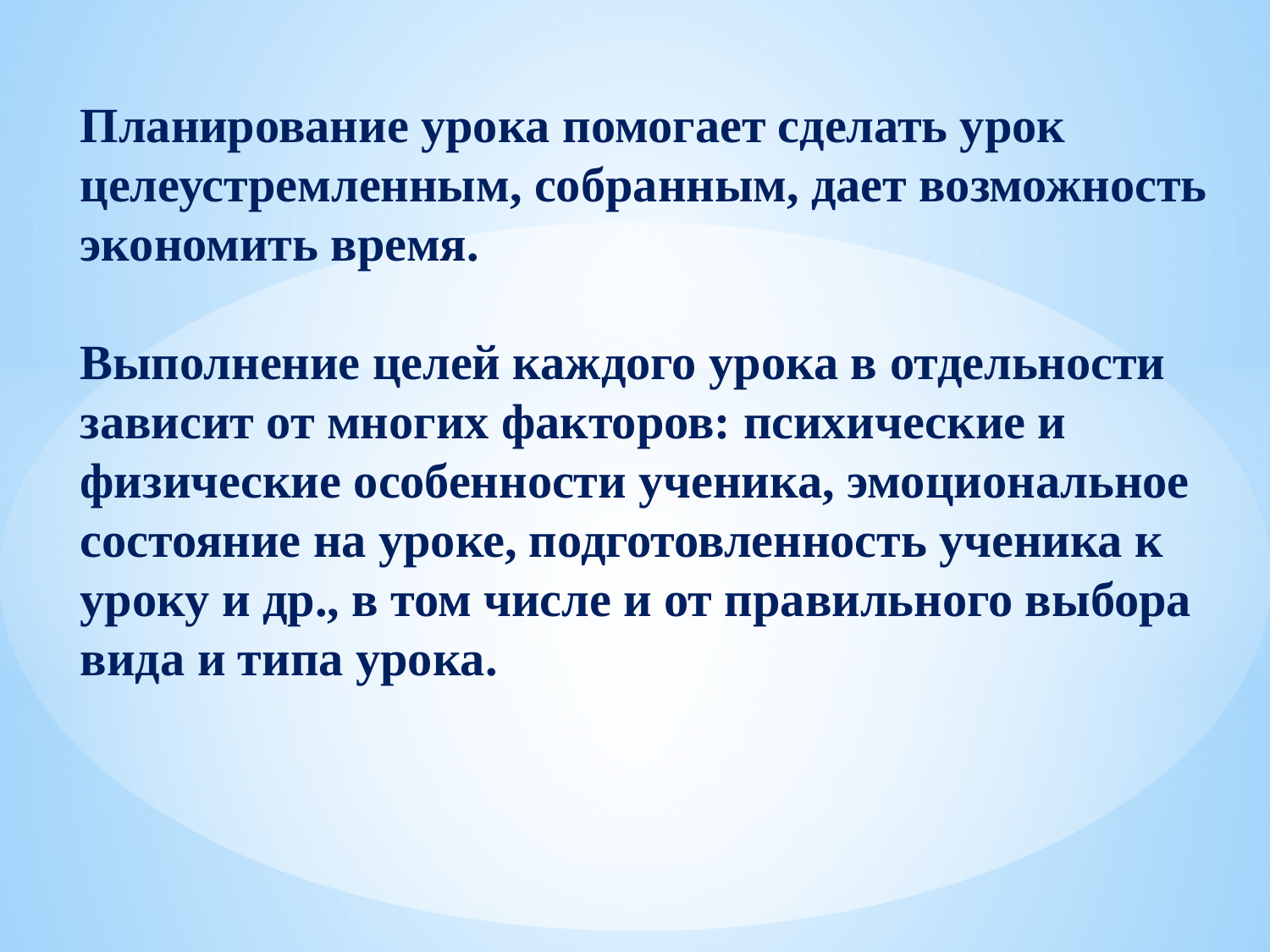

Планирование урока помогает сделать урок целеустремленным, собранным, дает возможность экономить время.

Выполнение целей каждого урока в отдельности зависит от многих факторов: психические и физические особенности ученика, эмоциональное состояние на уроке, подготовленность ученика к уроку и др., в том числе и от правильного выбора вида и типа урока.